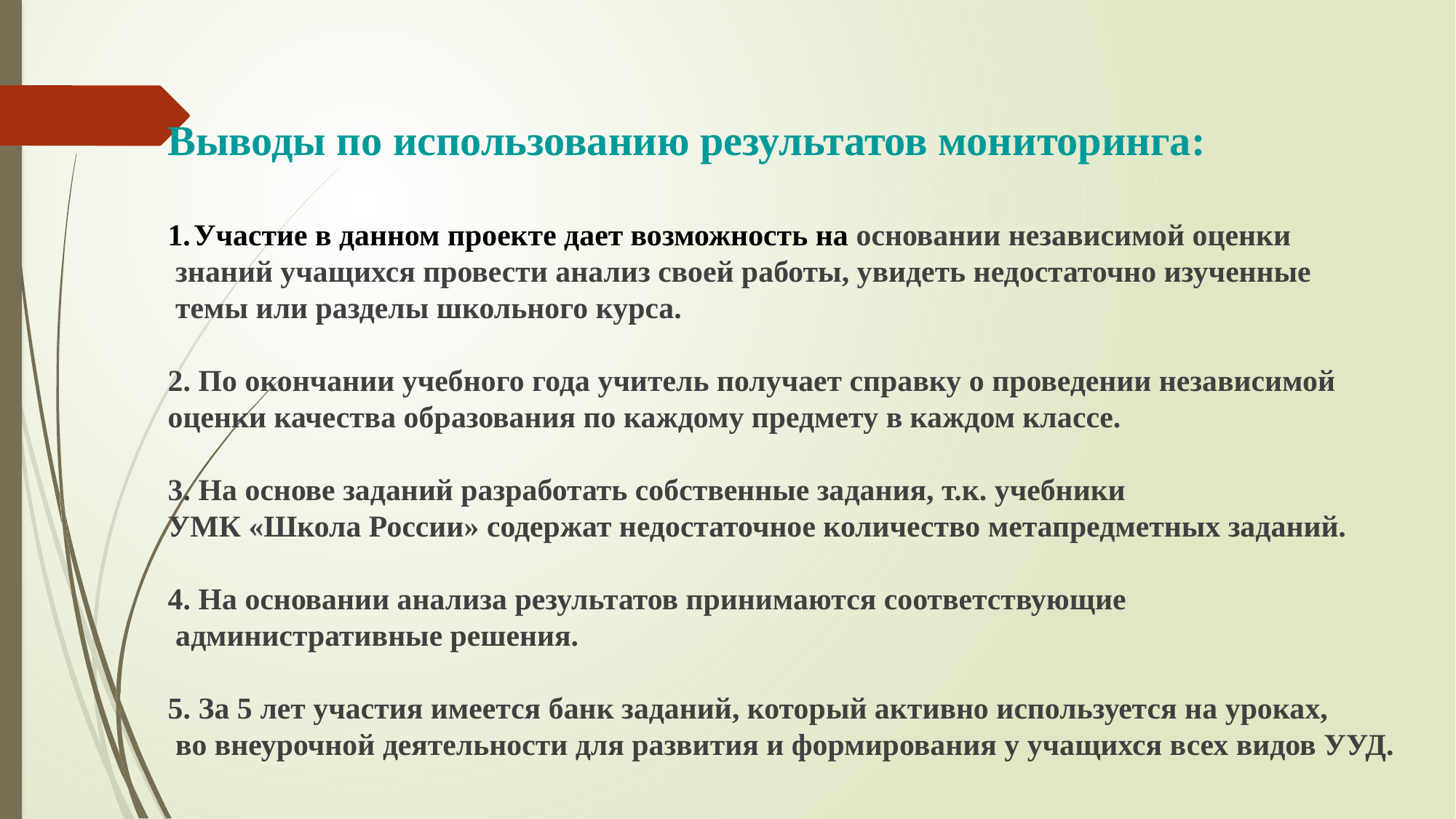

Выводы по использованию результатов мониторинга:

Участие в данном проекте дает возможность на основании независимой оценки
 знаний учащихся провести анализ своей работы, увидеть недостаточно изученные
 темы или разделы школьного курса.

2. По окончании учебного года учитель получает справку о проведении независимой
оценки качества образования по каждому предмету в каждом классе.

3. На основе заданий разработать собственные задания, т.к. учебники
УМК «Школа России» содержат недостаточное количество метапредметных заданий.

4. На основании анализа результатов принимаются соответствующие
 административные решения.

5. За 5 лет участия имеется банк заданий, который активно используется на уроках,
 во внеурочной деятельности для развития и формирования у учащихся всех видов УУД.